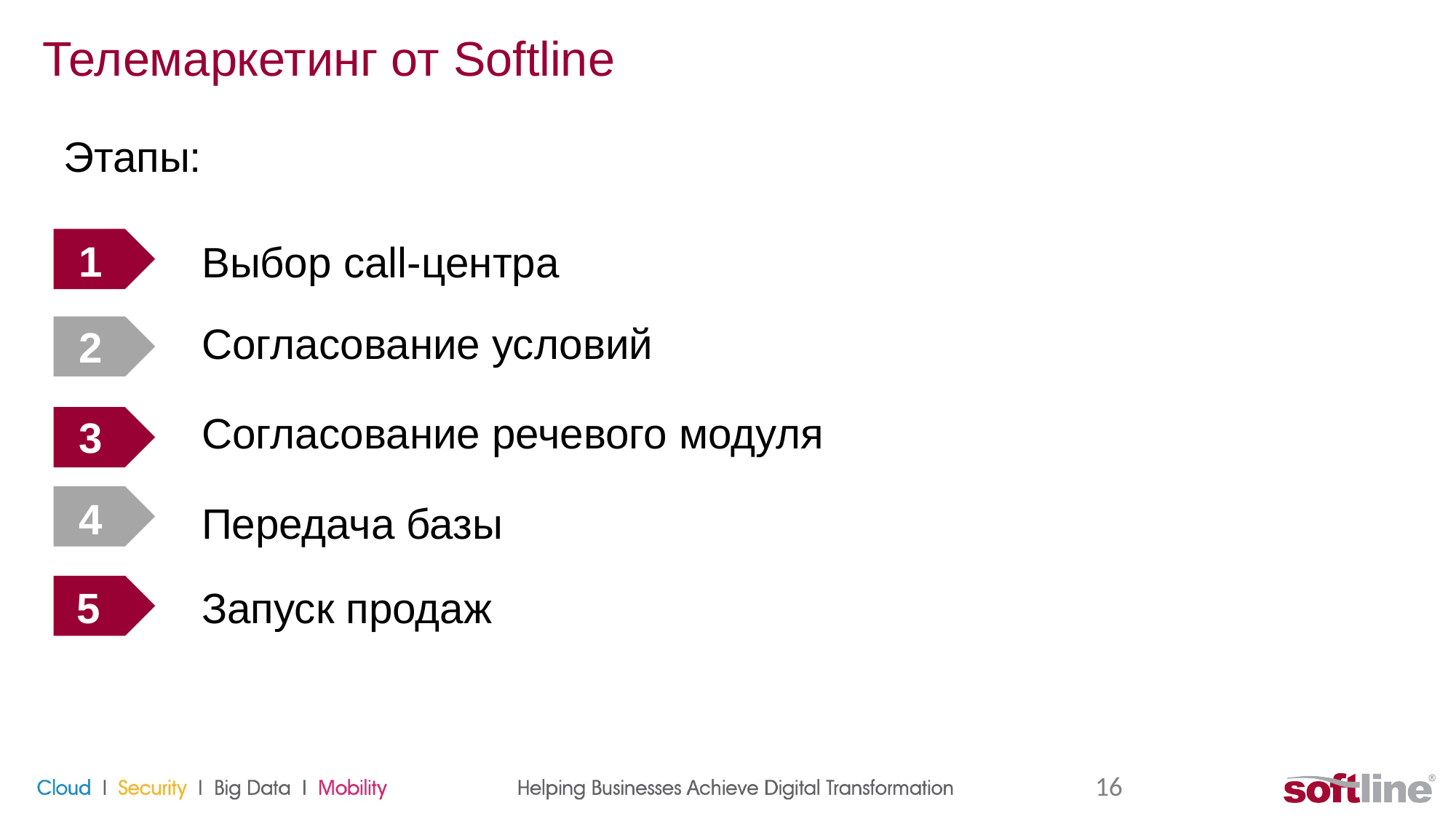

# Телемаркетинг от Softline
Этапы:

1
Выбор call-центра

2

Согласование условий

3

Согласование речевого модуля

4
Передача базы

5
Запуск продаж

16